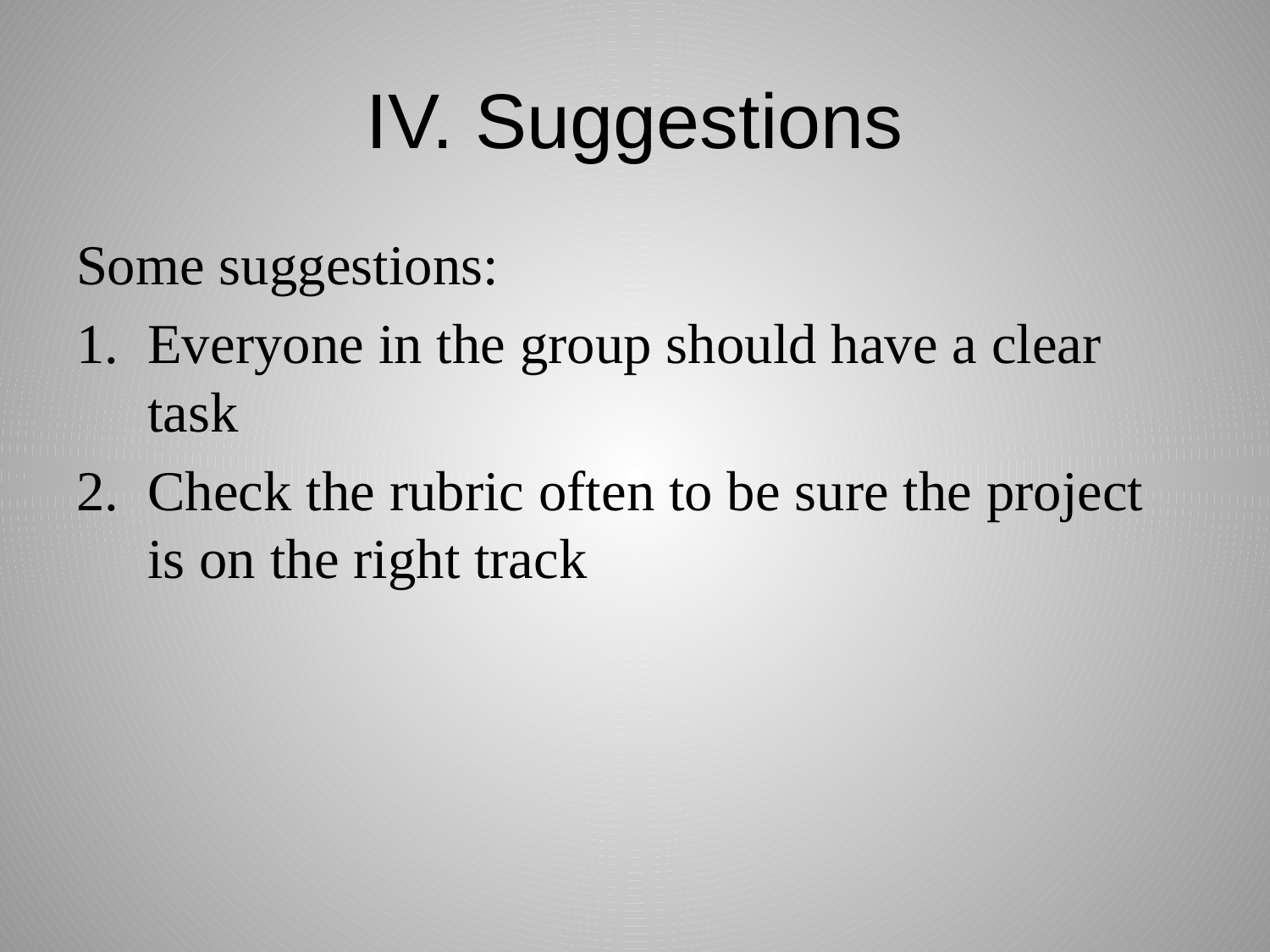

# IV. Suggestions
Some suggestions:
Everyone in the group should have a clear task
Check the rubric often to be sure the project is on the right track